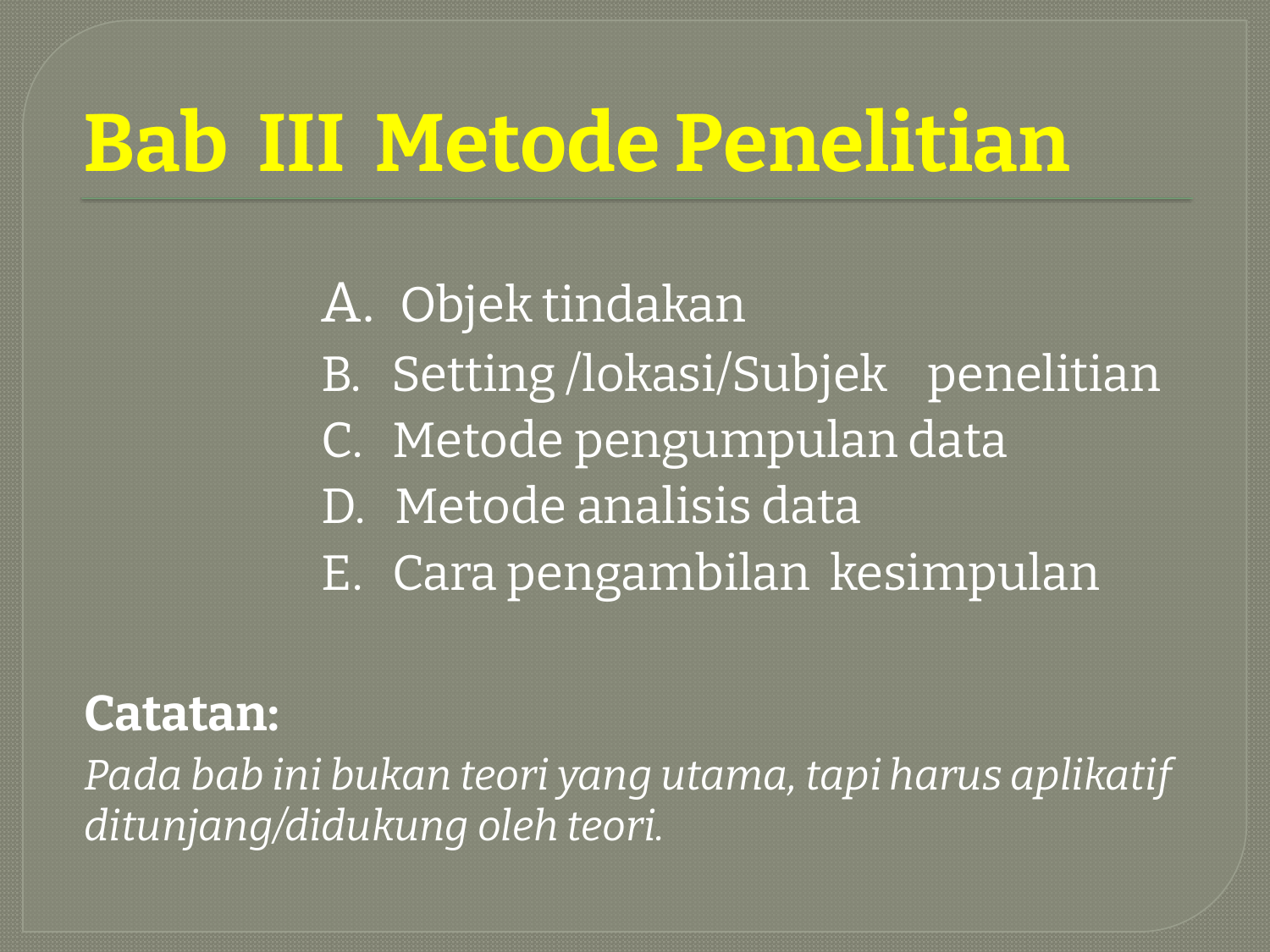

# Bab  III  Metode Penelitian

A.  Objek tindakan
B.   Setting /lokasi/Subjek    penelitian
C.   Metode pengumpulan data
D.   Metode analisis data
E.   Cara pengambilan  kesimpulan

Catatan:
Pada bab ini bukan teori yang utama, tapi harus aplikatif ditunjang/didukung oleh teori.